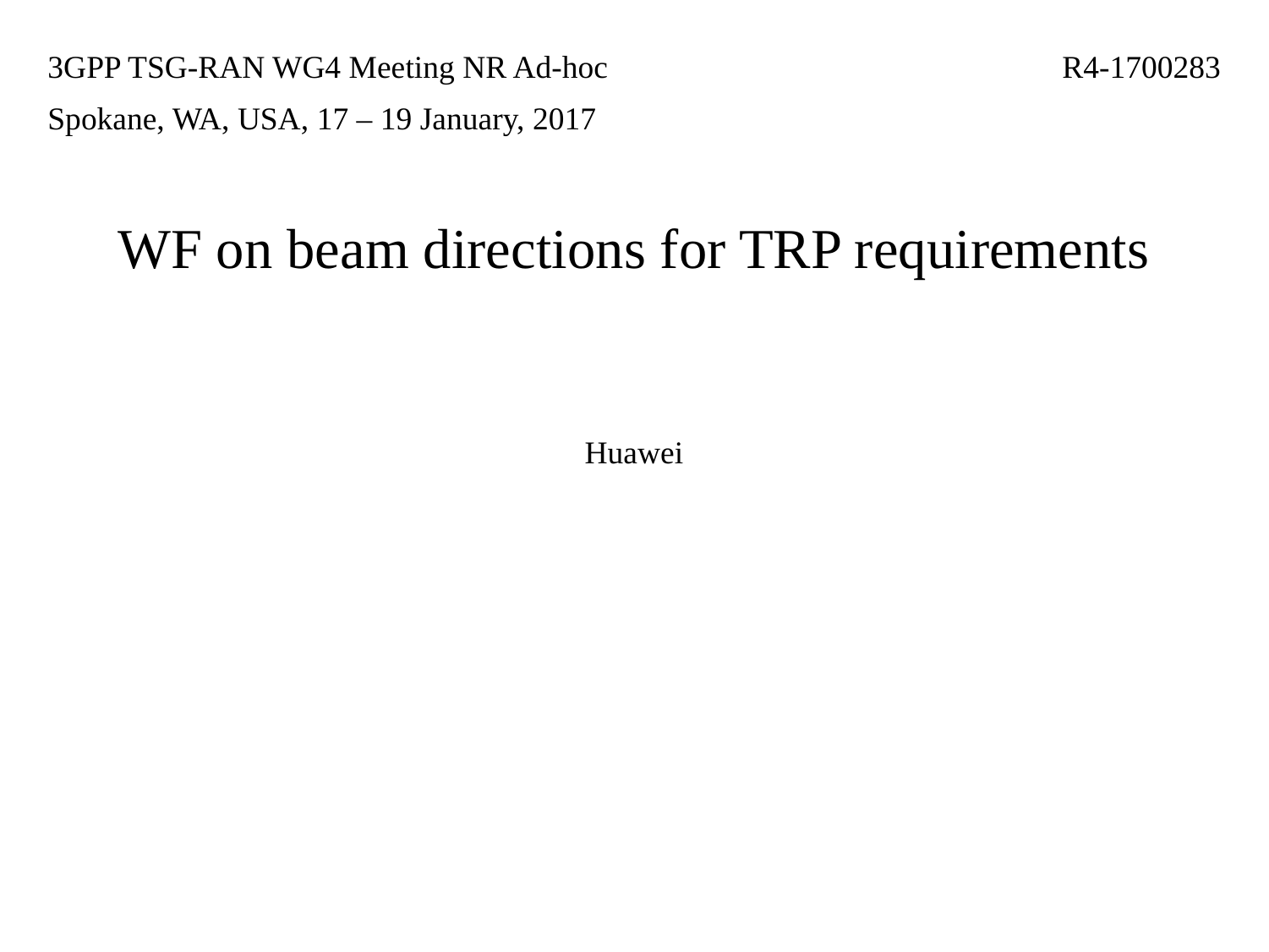

| 3GPP TSG-RAN WG4 Meeting NR Ad-hoc | R4-1700283 |
| --- | --- |
| Spokane, WA, USA, 17 – 19 January, 2017 |  |
# WF on beam directions for TRP requirements
Huawei